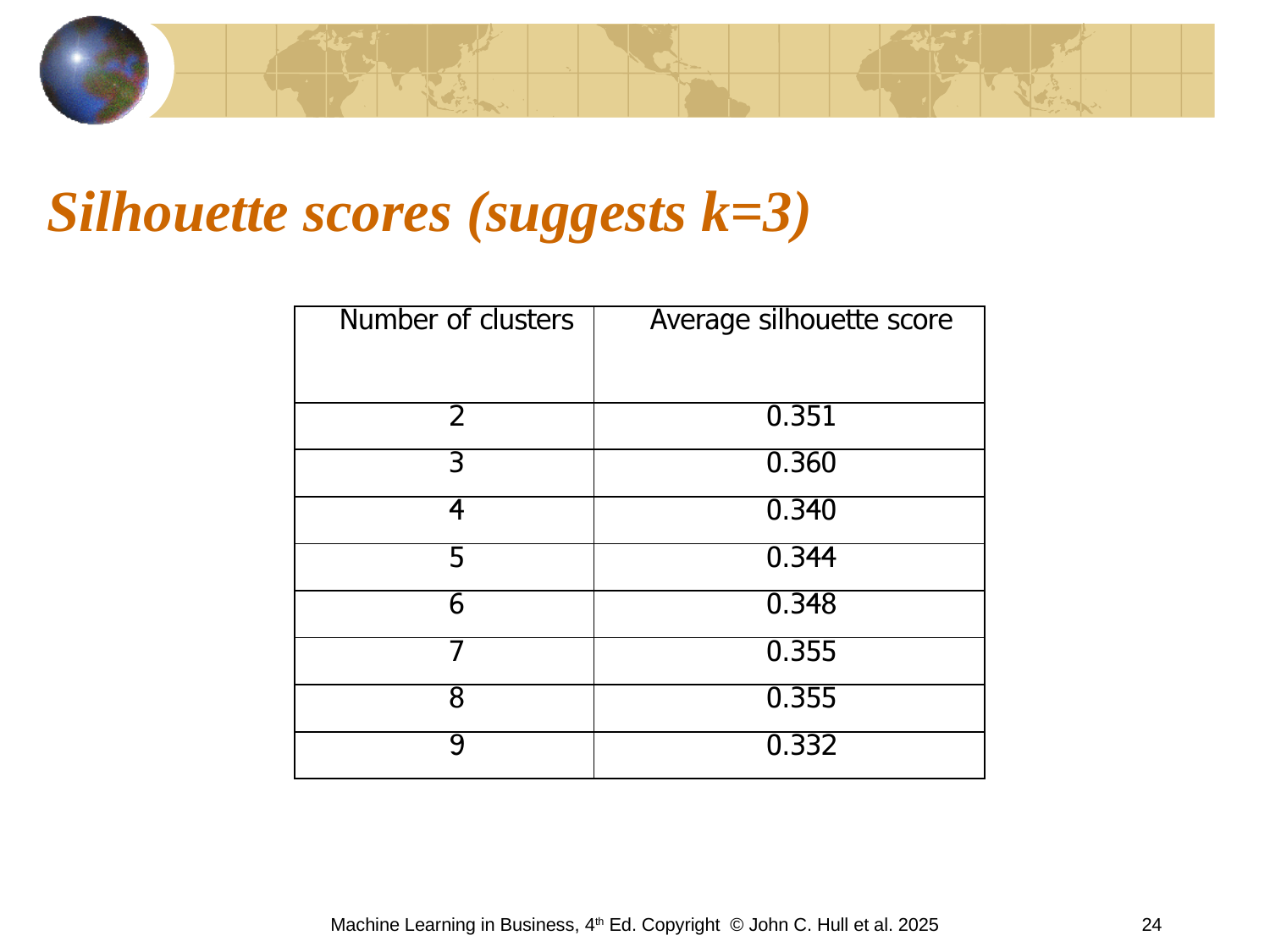

# Silhouette scores (suggests k=3)
| Number of clusters | Average silhouette score |
| --- | --- |
| 2 | 0.351 |
| 3 | 0.360 |
| 4 | 0.340 |
| 5 | 0.344 |
| 6 | 0.348 |
| 7 | 0.355 |
| 8 | 0.355 |
| 9 | 0.332 |
Machine Learning in Business, 4th Ed. Copyright  © John C. Hull et al. 2025
24